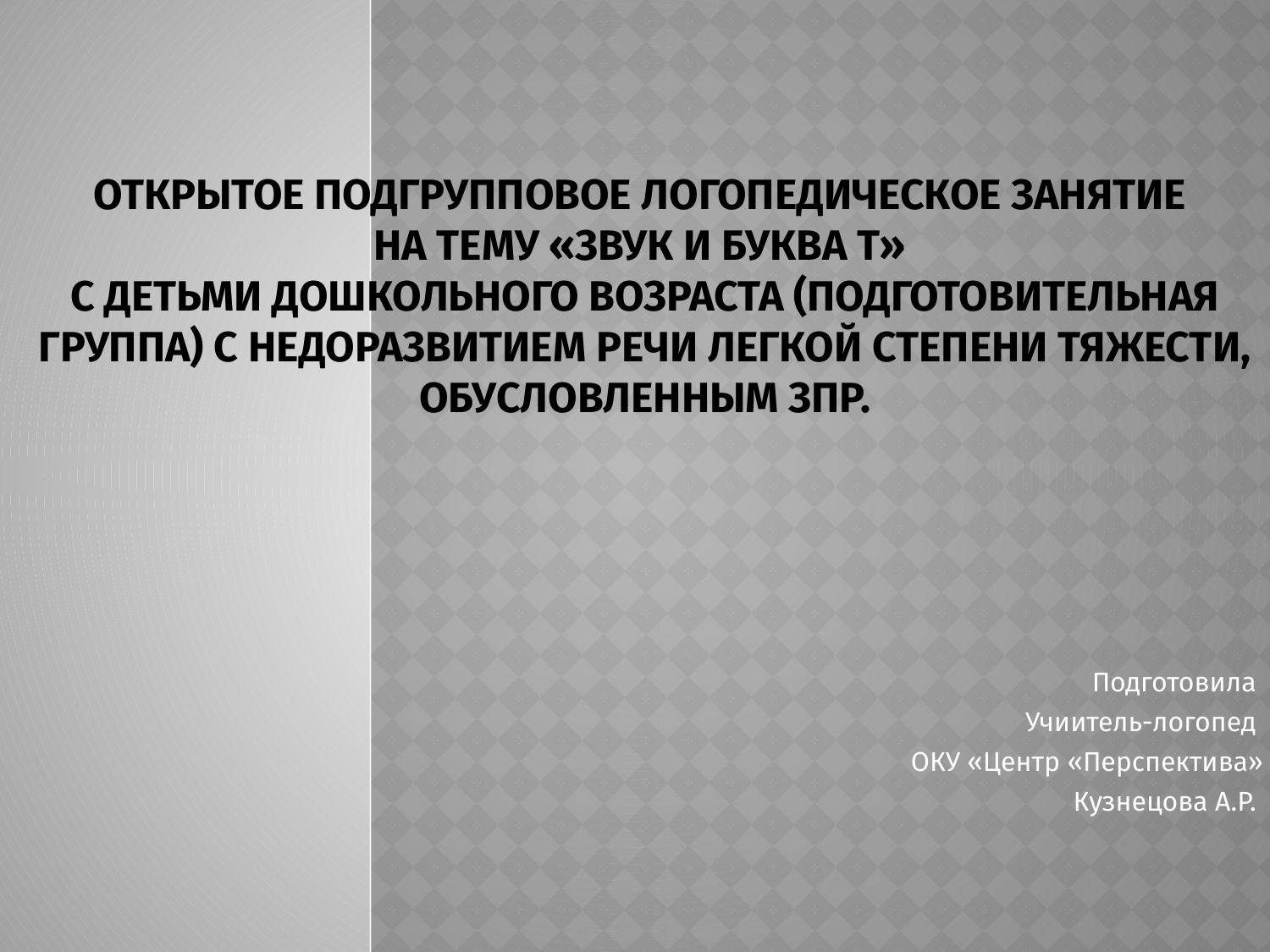

# Открытое подгрупповое логопедическое занятие на тему «Звук и буква Т» с детьми дошкольного возраста (подготовительная группа) с недоразвитием речи легкой степени тяжести, обусловленным ЗПР.
Подготовила
Учиитель-логопед
ОКУ «Центр «Перспектива»
Кузнецова А.Р.